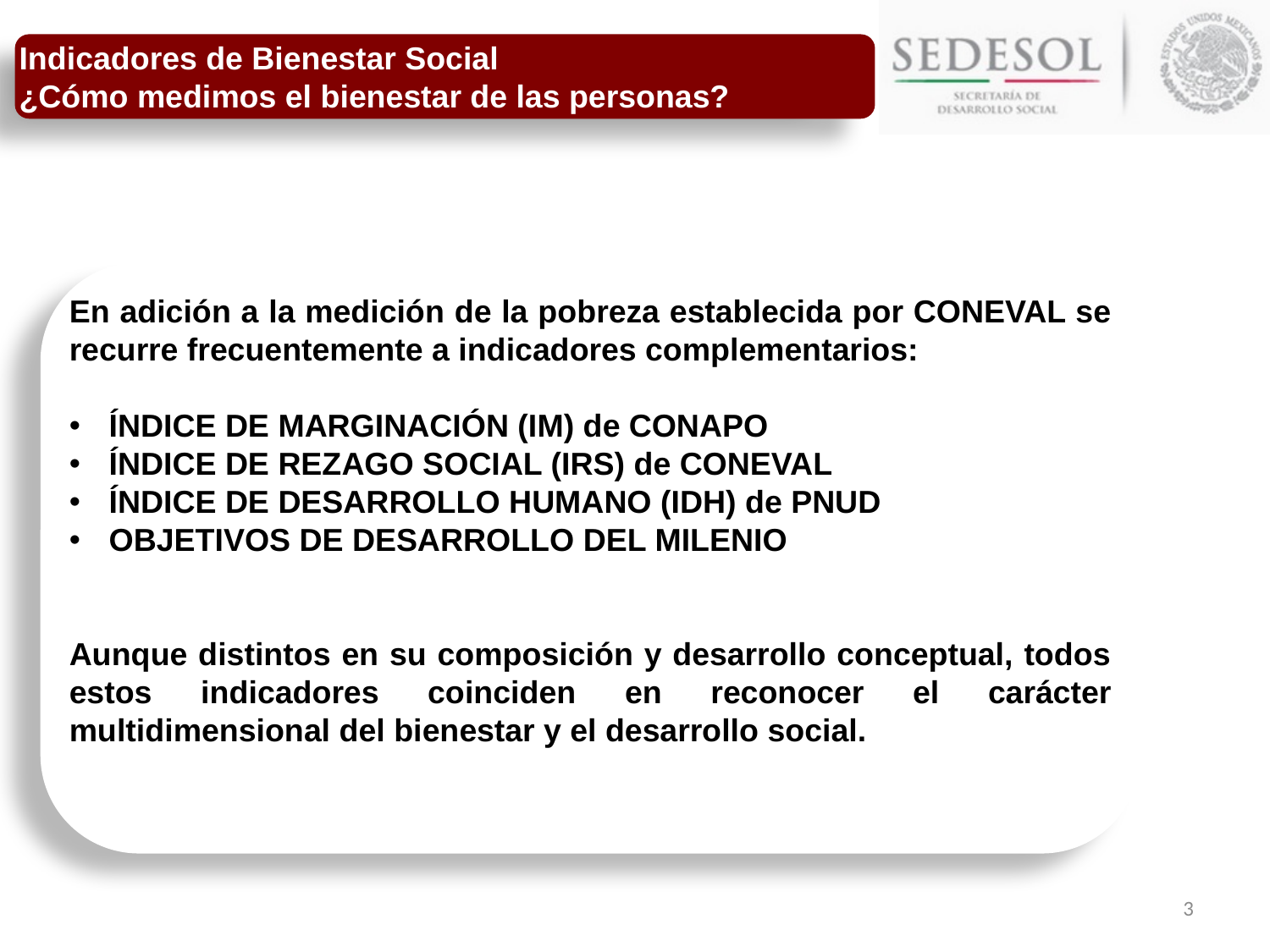

Indicadores de Bienestar Social
¿Cómo medimos el bienestar de las personas?
En adición a la medición de la pobreza establecida por CONEVAL se recurre frecuentemente a indicadores complementarios:

ÍNDICE DE MARGINACIÓN (IM) de CONAPO
ÍNDICE DE REZAGO SOCIAL (IRS) de CONEVAL
ÍNDICE DE DESARROLLO HUMANO (IDH) de PNUD
OBJETIVOS DE DESARROLLO DEL MILENIO

Aunque distintos en su composición y desarrollo conceptual, todos estos indicadores coinciden en reconocer el carácter multidimensional del bienestar y el desarrollo social.

3